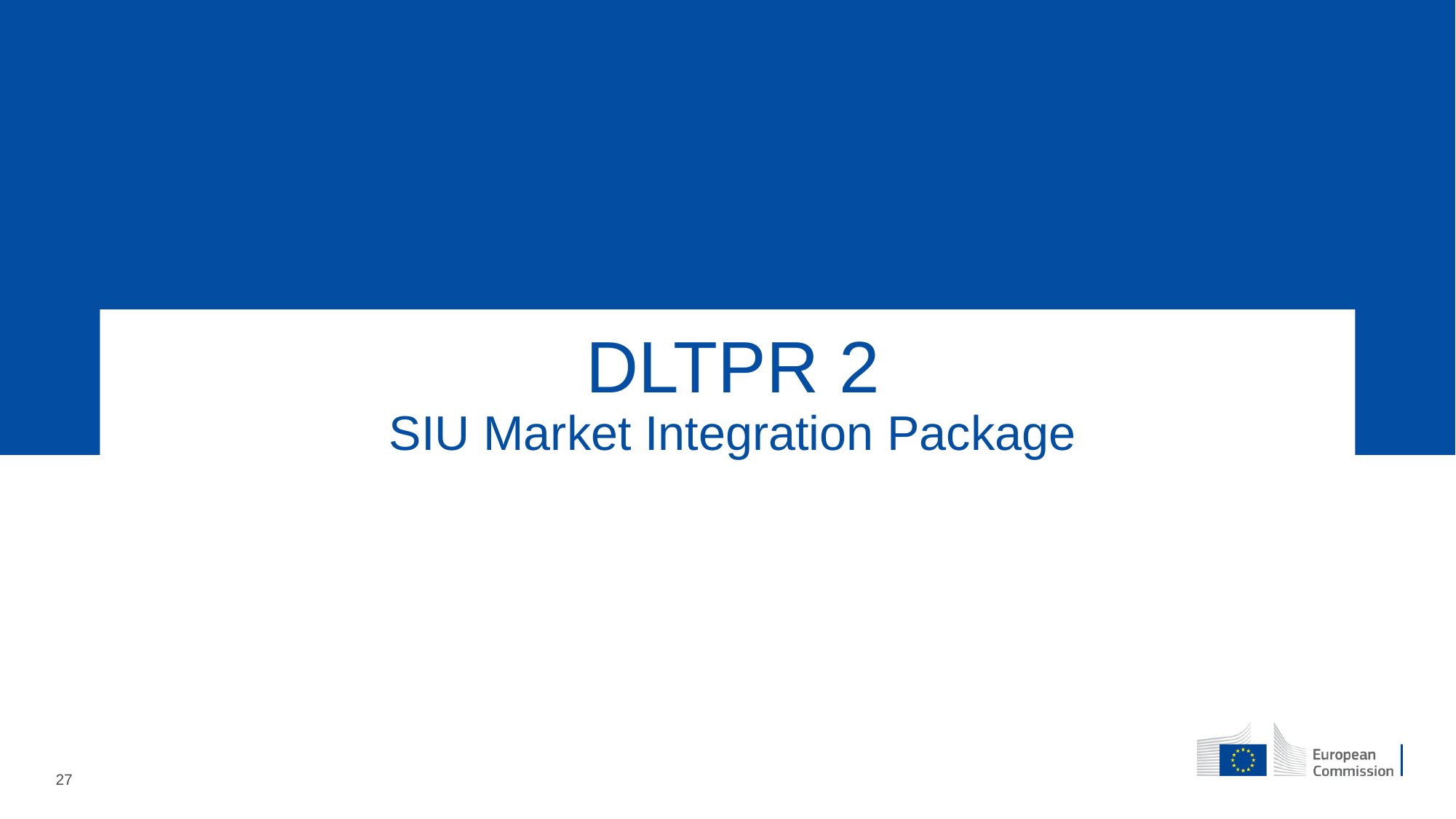

# DLTPR 2 SIU Market Integration Package
27